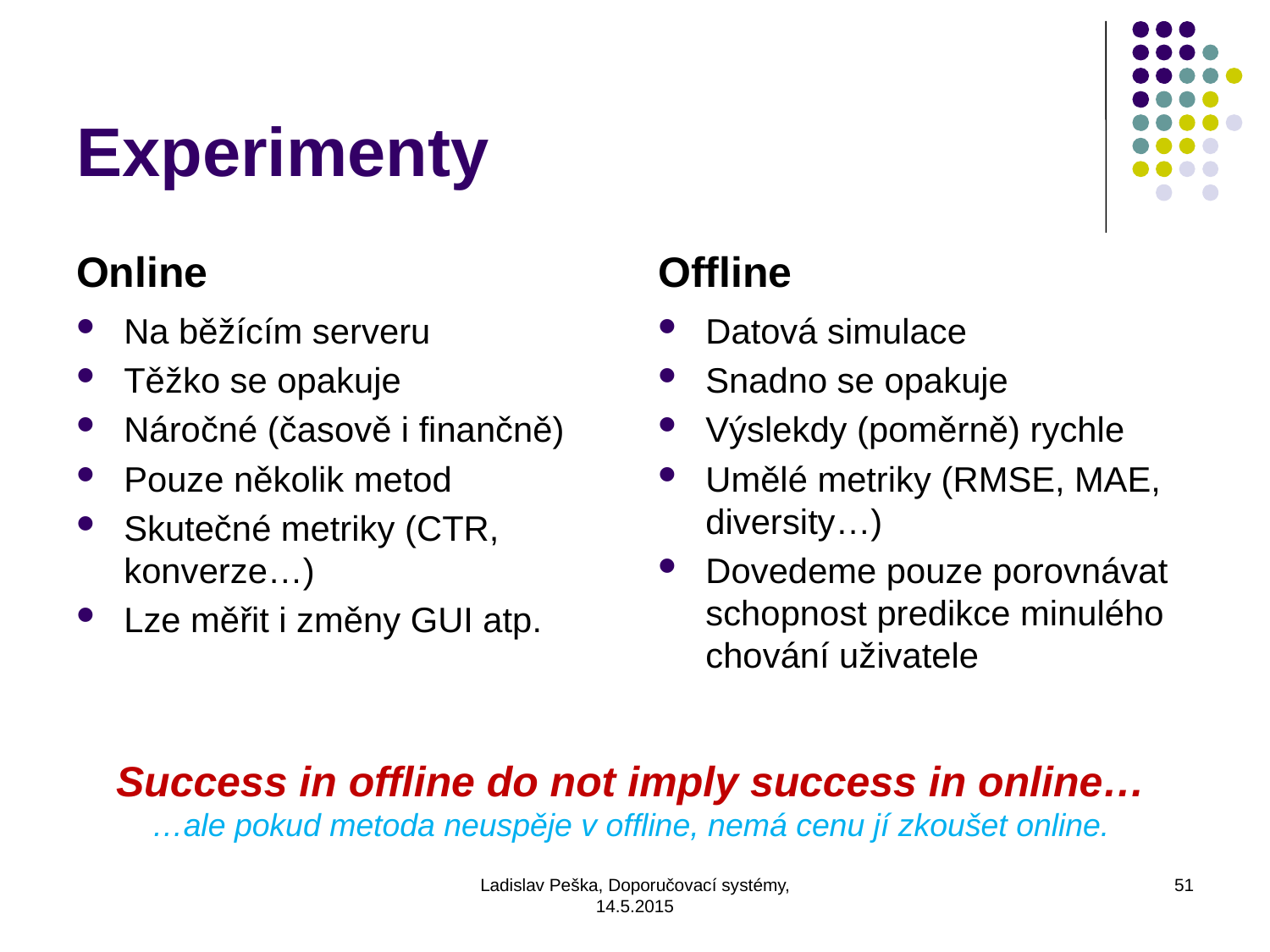

# Experimenty
Online
Offline
Na běžícím serveru
Těžko se opakuje
Náročné (časově i finančně)
Pouze několik metod
Skutečné metriky (CTR, konverze…)
Lze měřit i změny GUI atp.

Datová simulace
Snadno se opakuje
Výslekdy (poměrně) rychle
Umělé metriky (RMSE, MAE, diversity…)
Dovedeme pouze porovnávat schopnost predikce minulého chování uživatele
Success in offline do not imply success in online…
…ale pokud metoda neuspěje v offline, nemá cenu jí zkoušet online.
Ladislav Peška, Doporučovací systémy, 14.5.2015
51